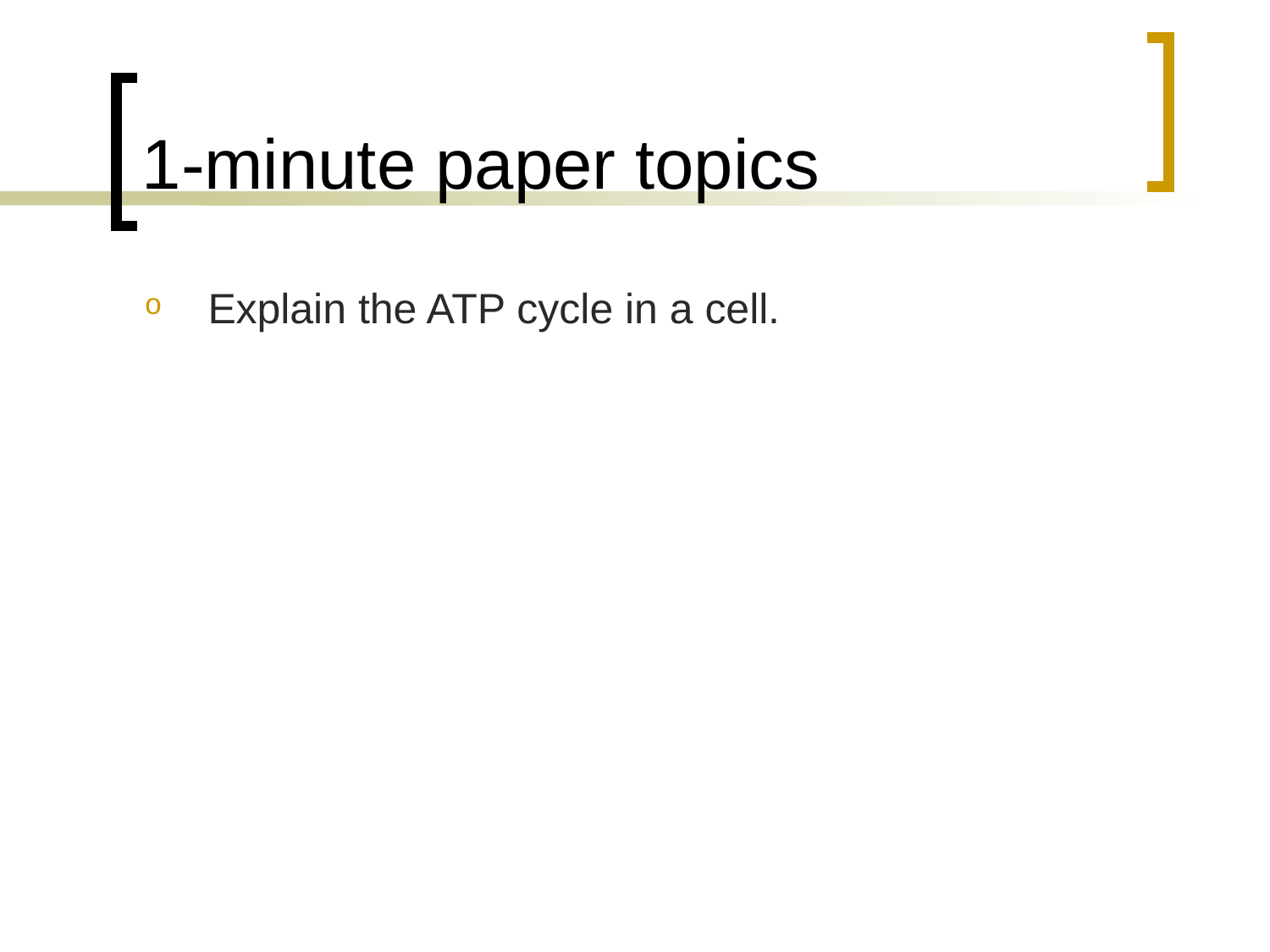

# 1-minute paper topics
Explain the ATP cycle in a cell.